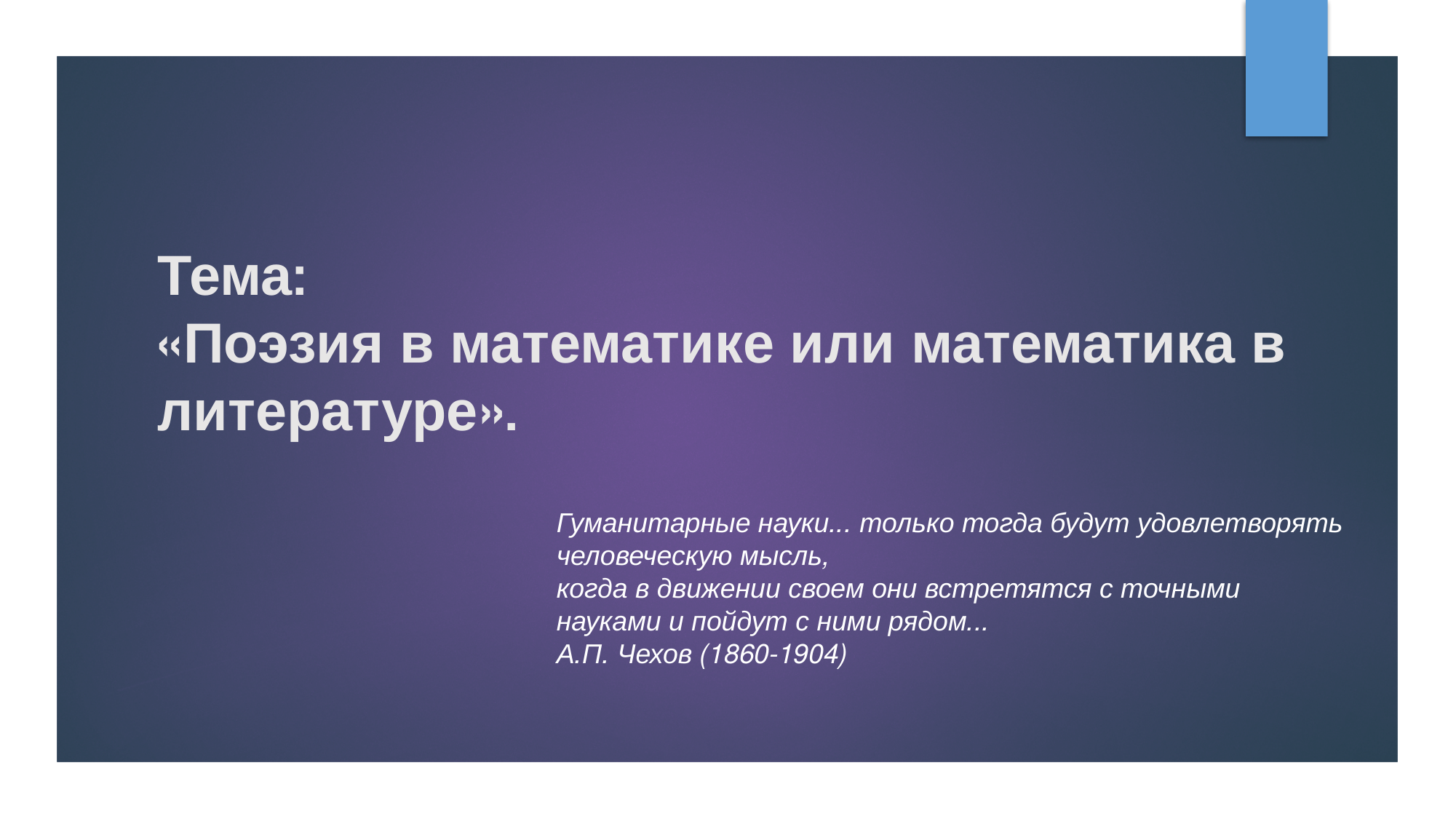

# Тема: «Поэзия в математике или математика в литературе».
Гуманитарные науки... только тогда будут удовлетворять человеческую мысль, 
когда в движении своем они встретятся с точными науками и пойдут с ними рядом... 
А.П. Чехов (1860-1904)